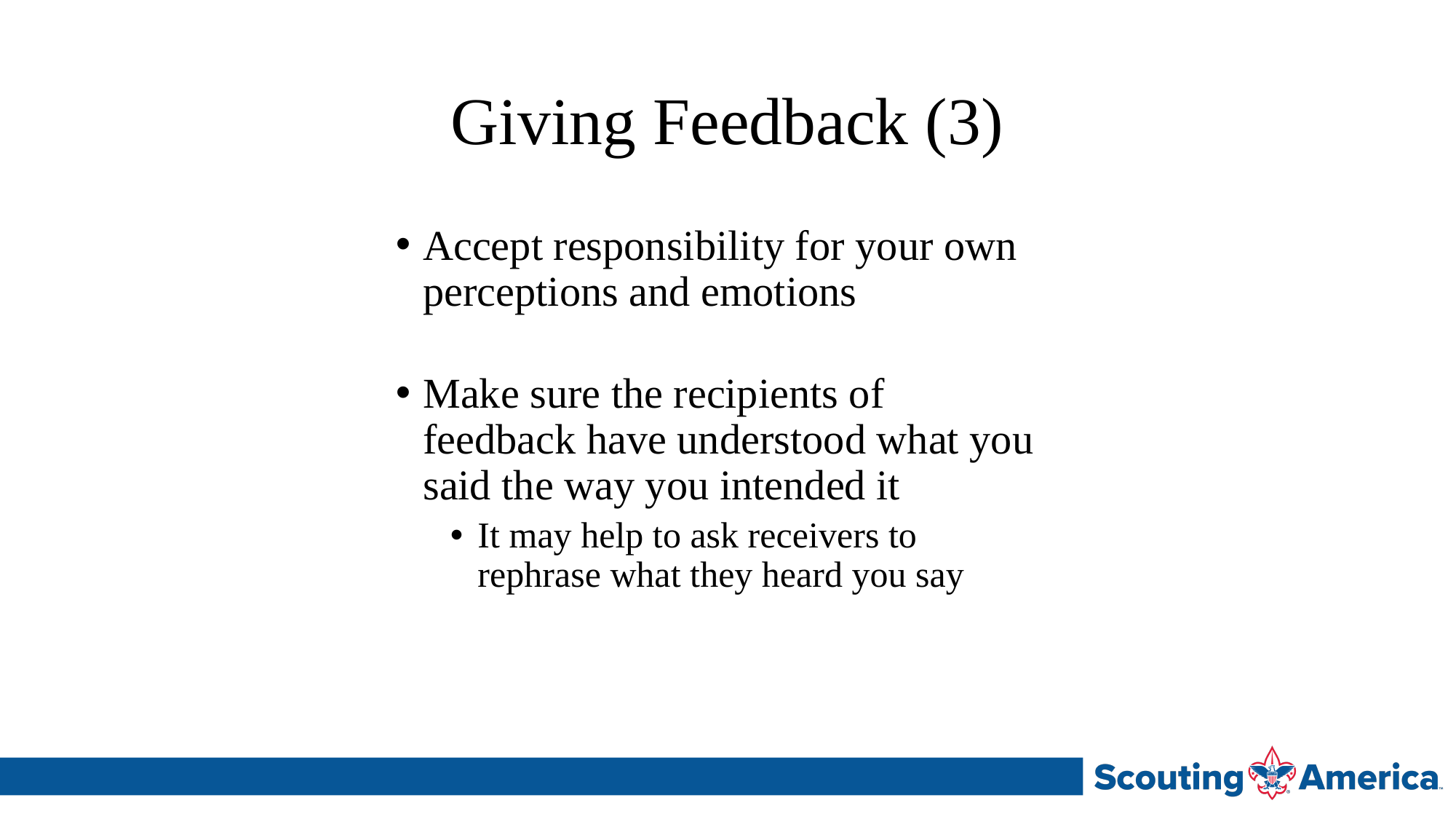

# Giving Feedback (3)
Accept responsibility for your own perceptions and emotions

Make sure the recipients of feedback have understood what you said the way you intended it
It may help to ask receivers to rephrase what they heard you say